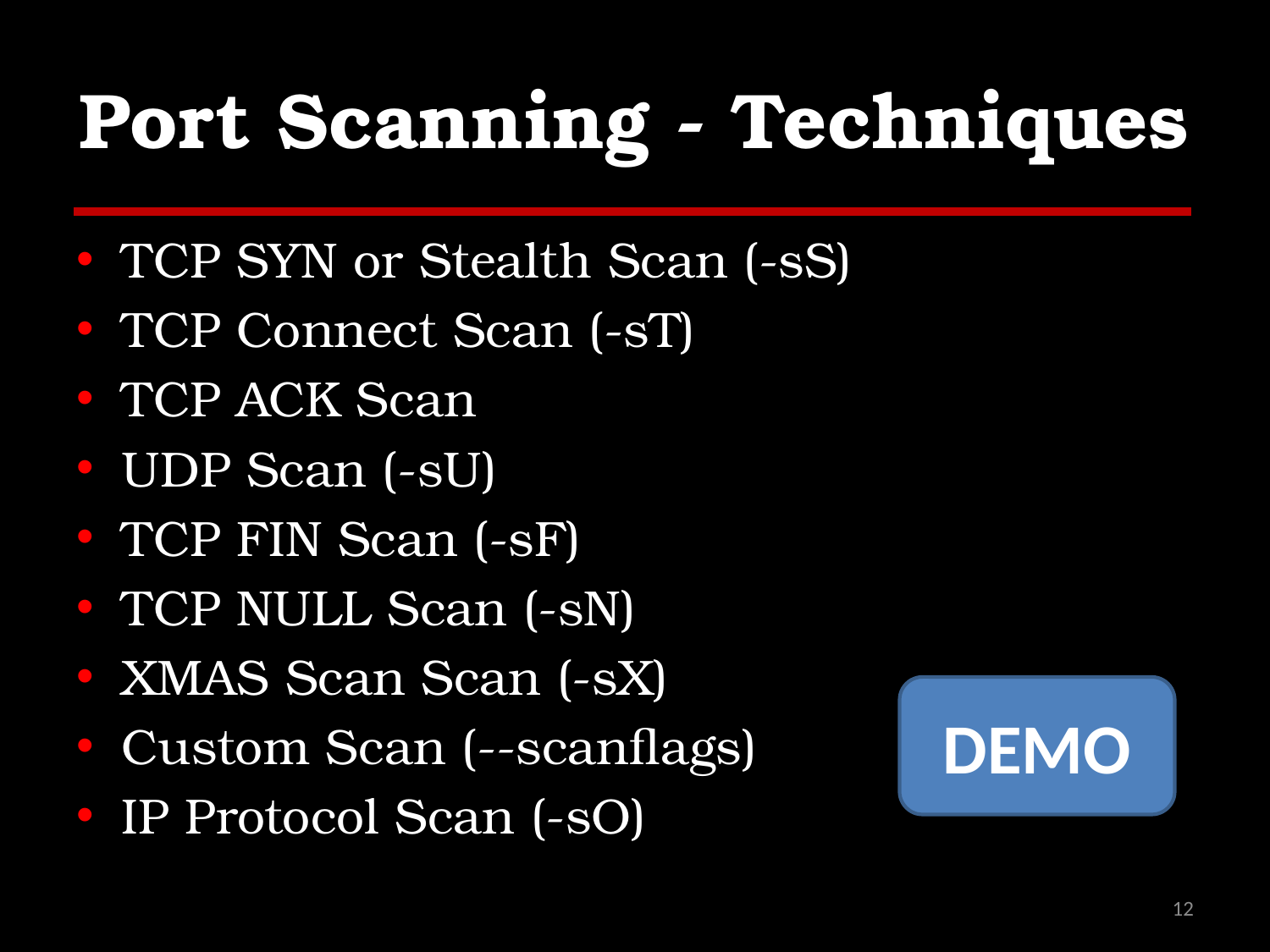

# Port Scanning - Techniques
TCP SYN or Stealth Scan (-sS)
TCP Connect Scan (-sT)
TCP ACK Scan
UDP Scan (-sU)
TCP FIN Scan (-sF)
TCP NULL Scan (-sN)
XMAS Scan Scan (-sX)
Custom Scan (--scanflags)
IP Protocol Scan (-sO)

DEMO
12